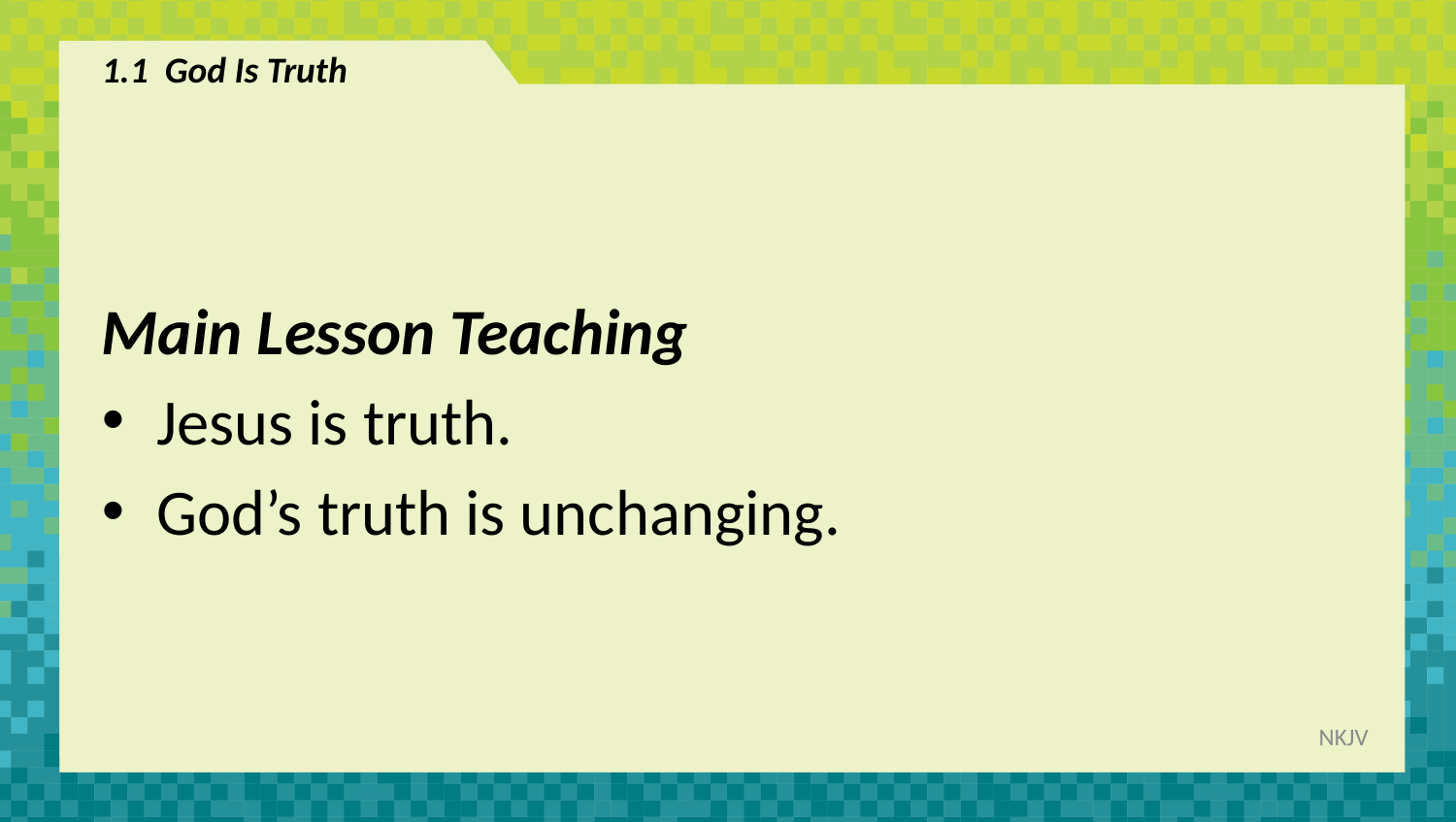

# 1.1  God Is Truth
Main Lesson Teaching
Jesus is truth.
God’s truth is unchanging.
NKJV